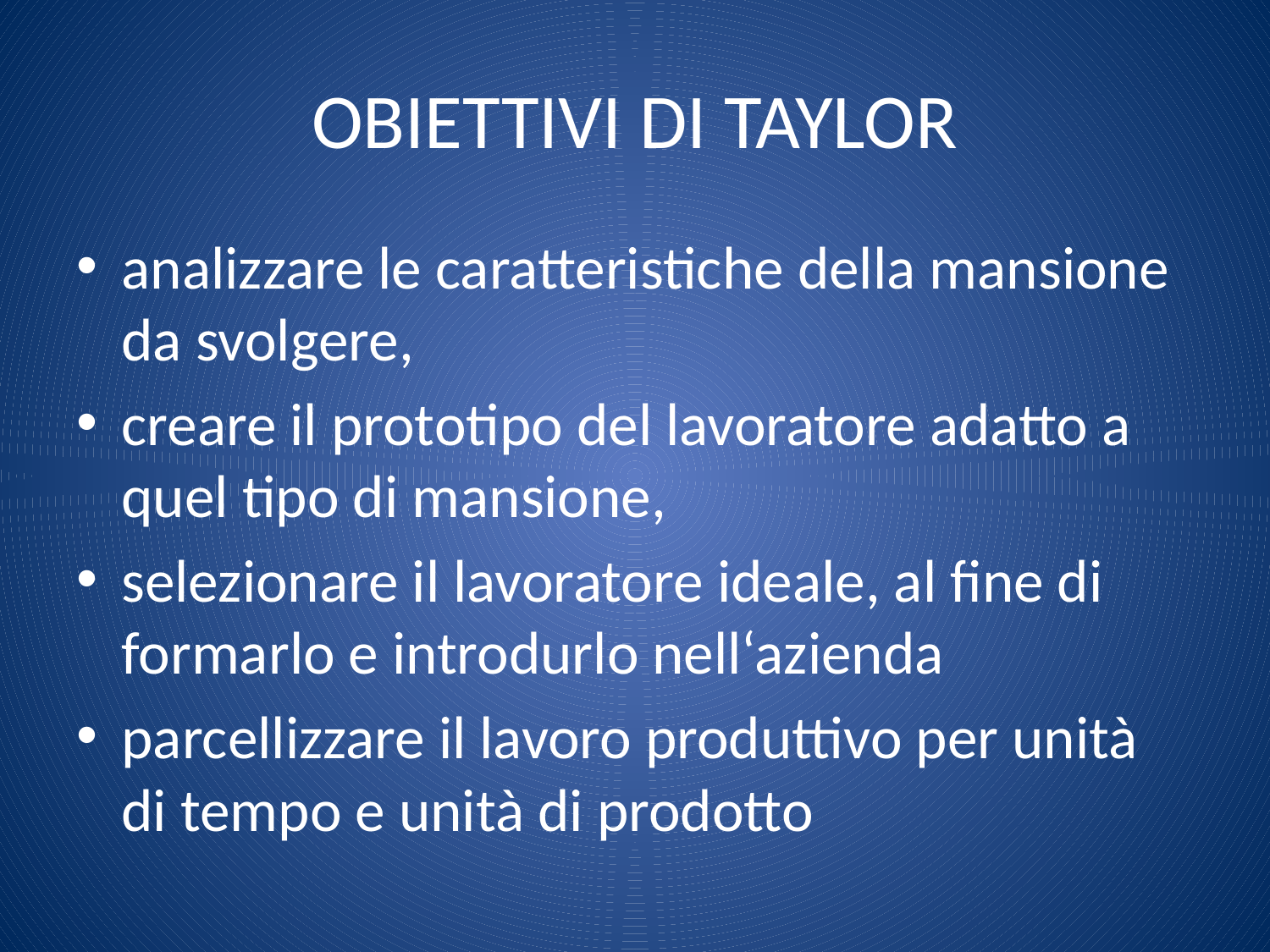

# OBIETTIVI DI TAYLOR
analizzare le caratteristiche della mansione da svolgere,
creare il prototipo del lavoratore adatto a quel tipo di mansione,
selezionare il lavoratore ideale, al fine di formarlo e introdurlo nell‘azienda
parcellizzare il lavoro produttivo per unità di tempo e unità di prodotto